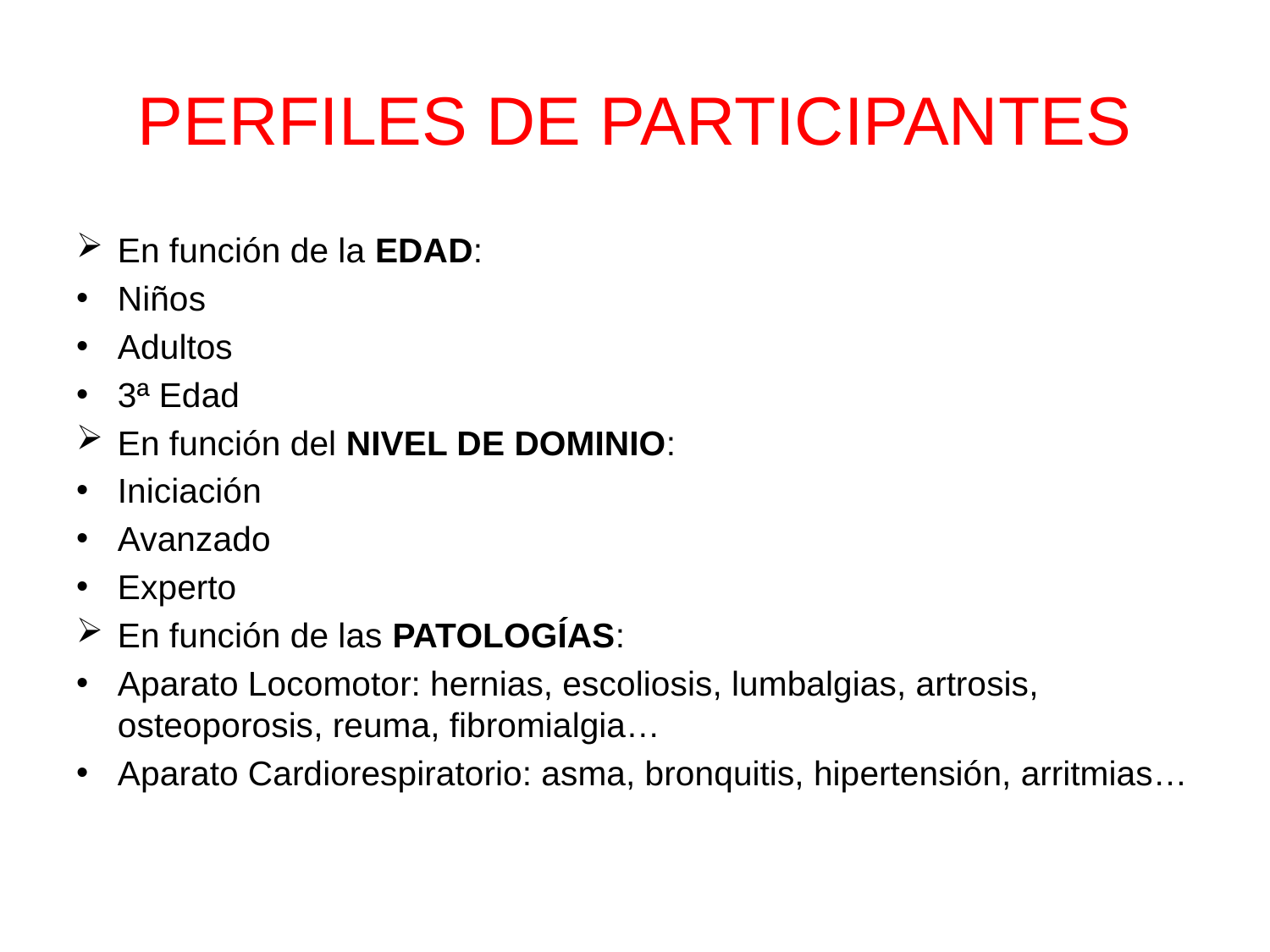

# PERFILES DE PARTICIPANTES
En función de la EDAD:
Niños
Adultos
3ª Edad
En función del NIVEL DE DOMINIO:
Iniciación
Avanzado
Experto
En función de las PATOLOGÍAS:
Aparato Locomotor: hernias, escoliosis, lumbalgias, artrosis, osteoporosis, reuma, fibromialgia…
Aparato Cardiorespiratorio: asma, bronquitis, hipertensión, arritmias…